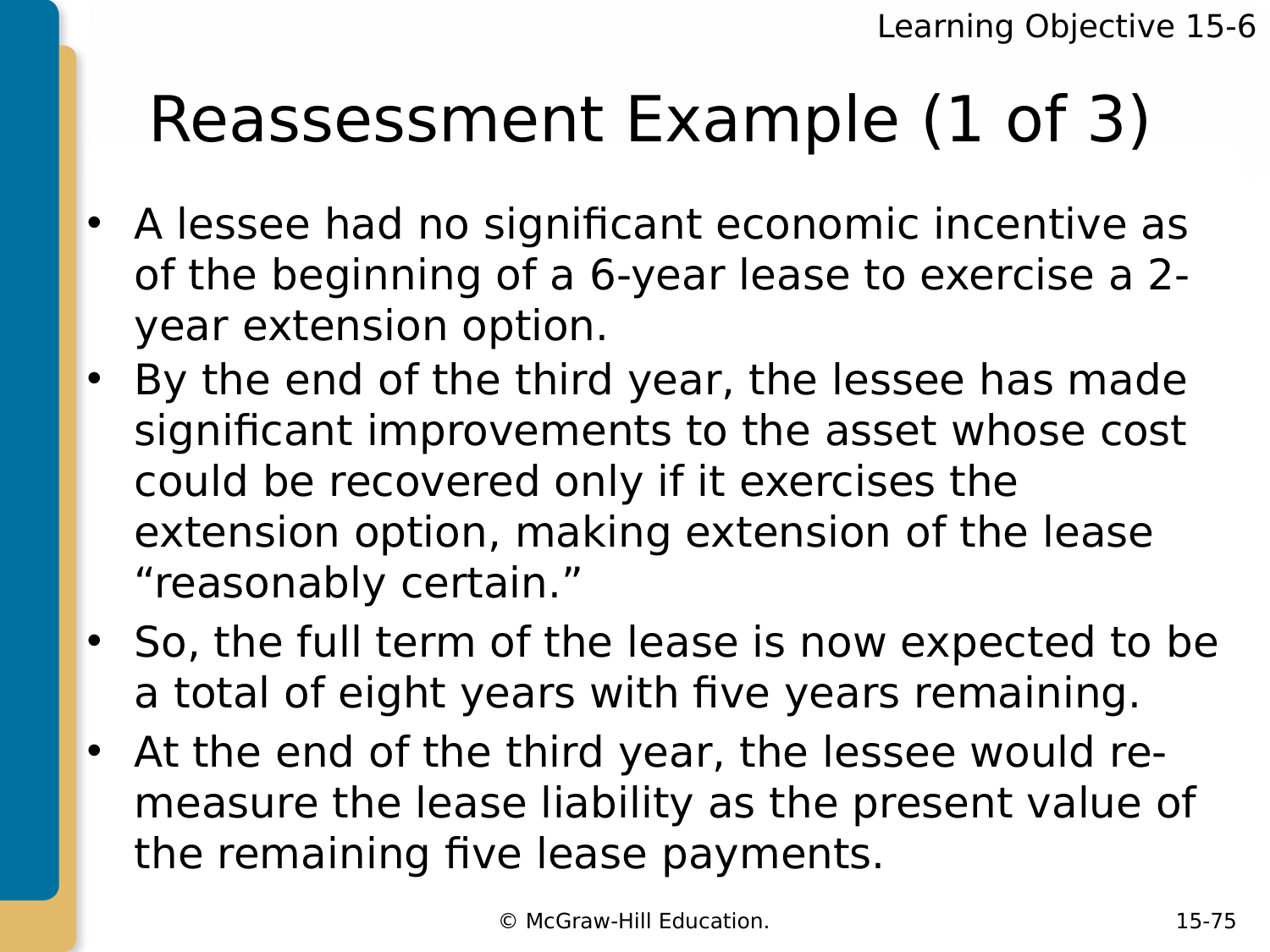

Learning Objective 15-6
# Reassessment Example (1 of 3)
A lessee had no significant economic incentive as of the beginning of a 6-year lease to exercise a 2-year extension option.
By the end of the third year, the lessee has made significant improvements to the asset whose cost could be recovered only if it exercises the extension option, making extension of the lease “reasonably certain.”
So, the full term of the lease is now expected to be a total of eight years with five years remaining.
At the end of the third year, the lessee would re-measure the lease liability as the present value of the remaining five lease payments.